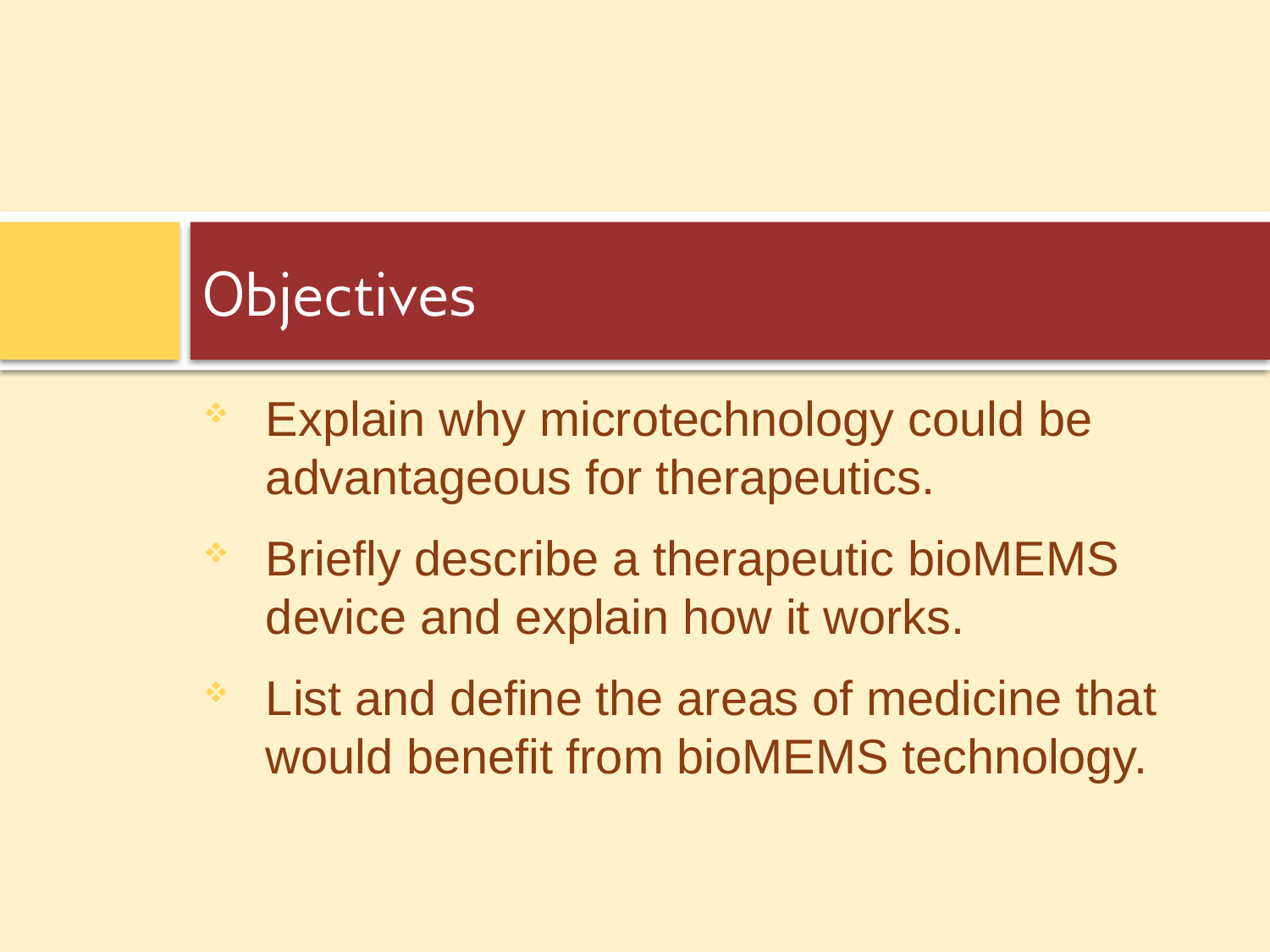

# Objectives
Explain why microtechnology could be advantageous for therapeutics.
Briefly describe a therapeutic bioMEMS device and explain how it works.
List and define the areas of medicine that would benefit from bioMEMS technology.